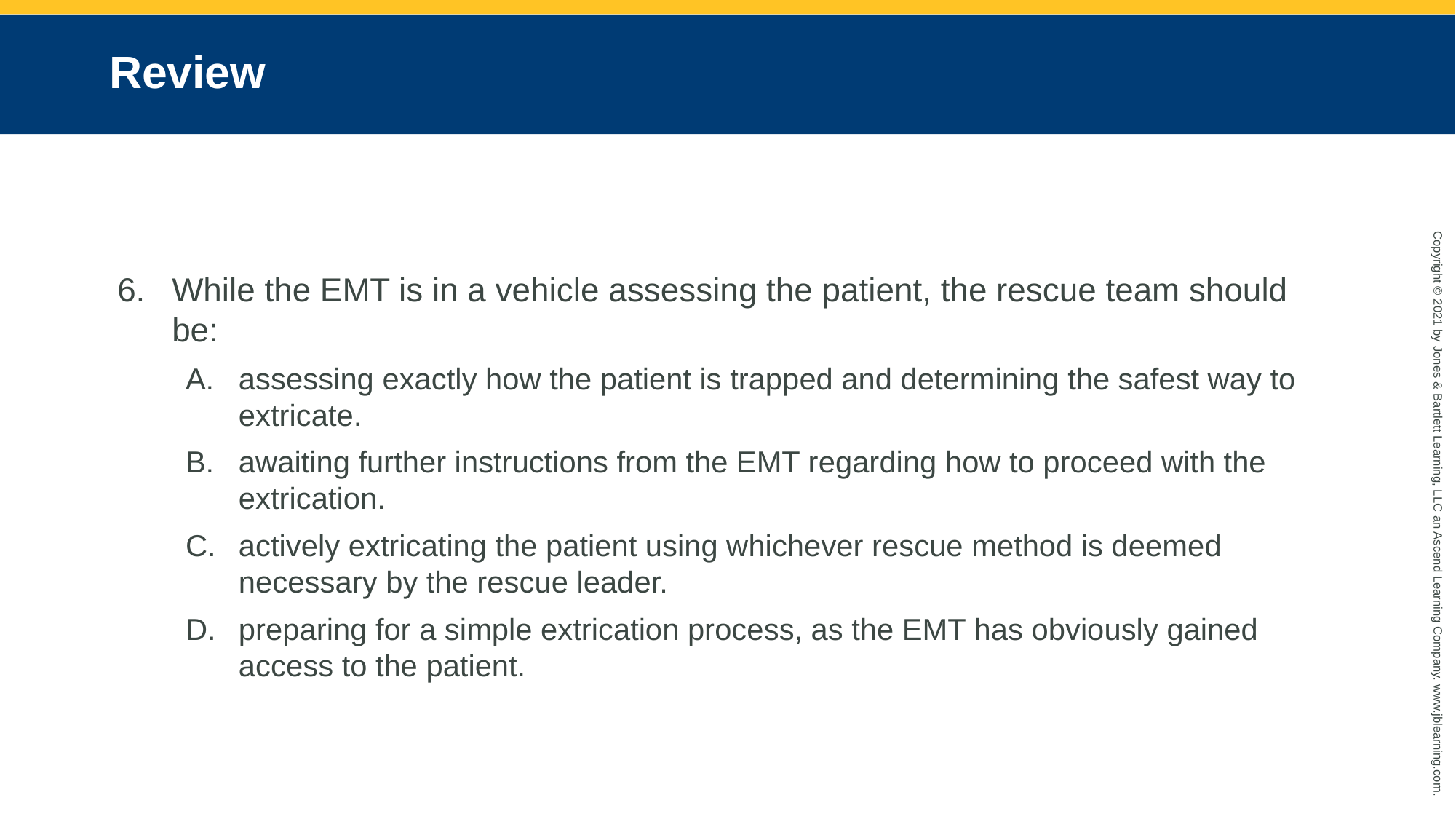

# Review
While the EMT is in a vehicle assessing the patient, the rescue team should be:
assessing exactly how the patient is trapped and determining the safest way to extricate.
awaiting further instructions from the EMT regarding how to proceed with the extrication.
actively extricating the patient using whichever rescue method is deemed necessary by the rescue leader.
preparing for a simple extrication process, as the EMT has obviously gained access to the patient.